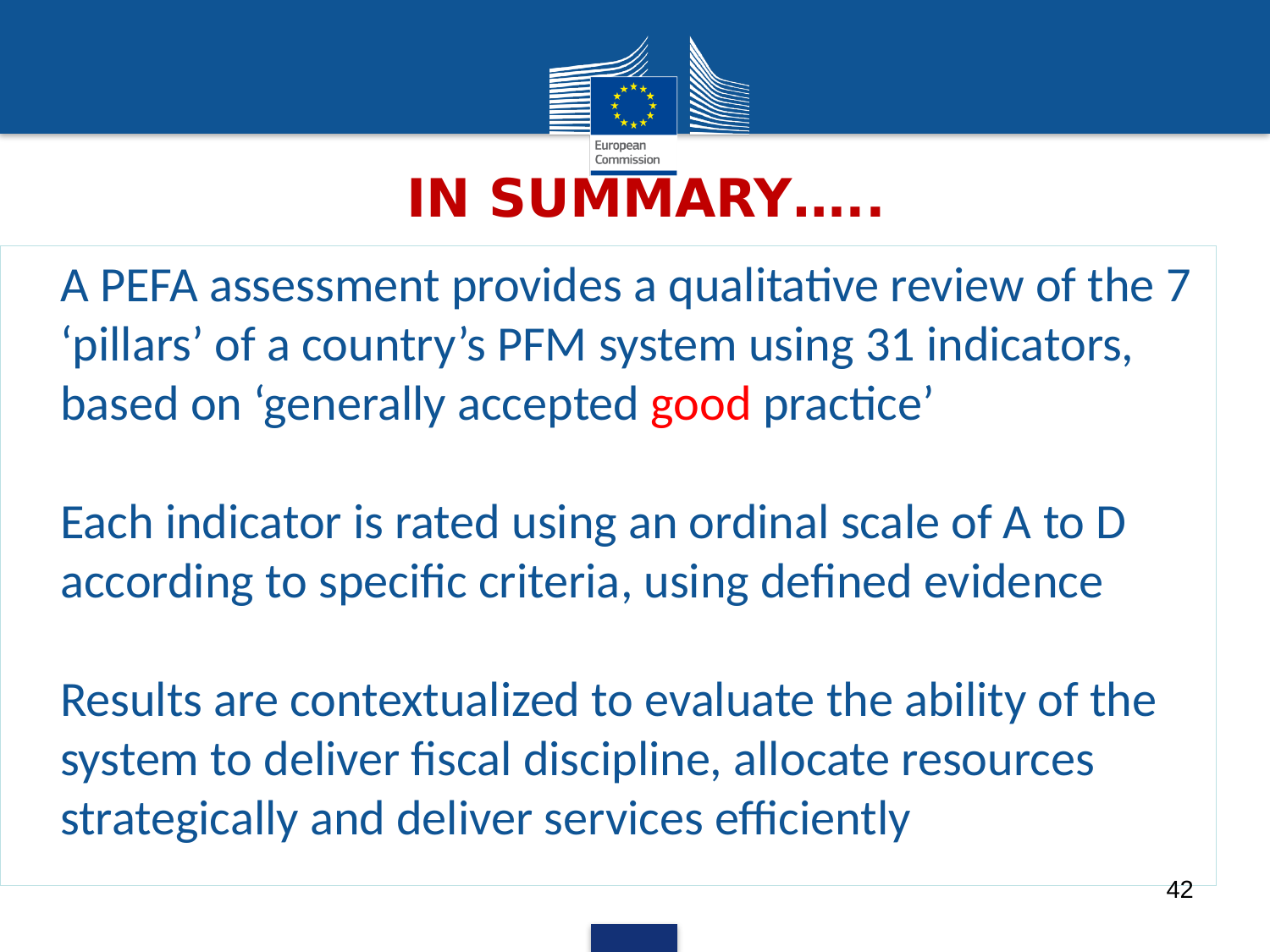

# IN SUMMARY…..
A PEFA assessment provides a qualitative review of the 7 ‘pillars’ of a country’s PFM system using 31 indicators, based on ‘generally accepted good practice’

Each indicator is rated using an ordinal scale of A to D according to specific criteria, using defined evidence

Results are contextualized to evaluate the ability of the system to deliver fiscal discipline, allocate resources strategically and deliver services efficiently

42